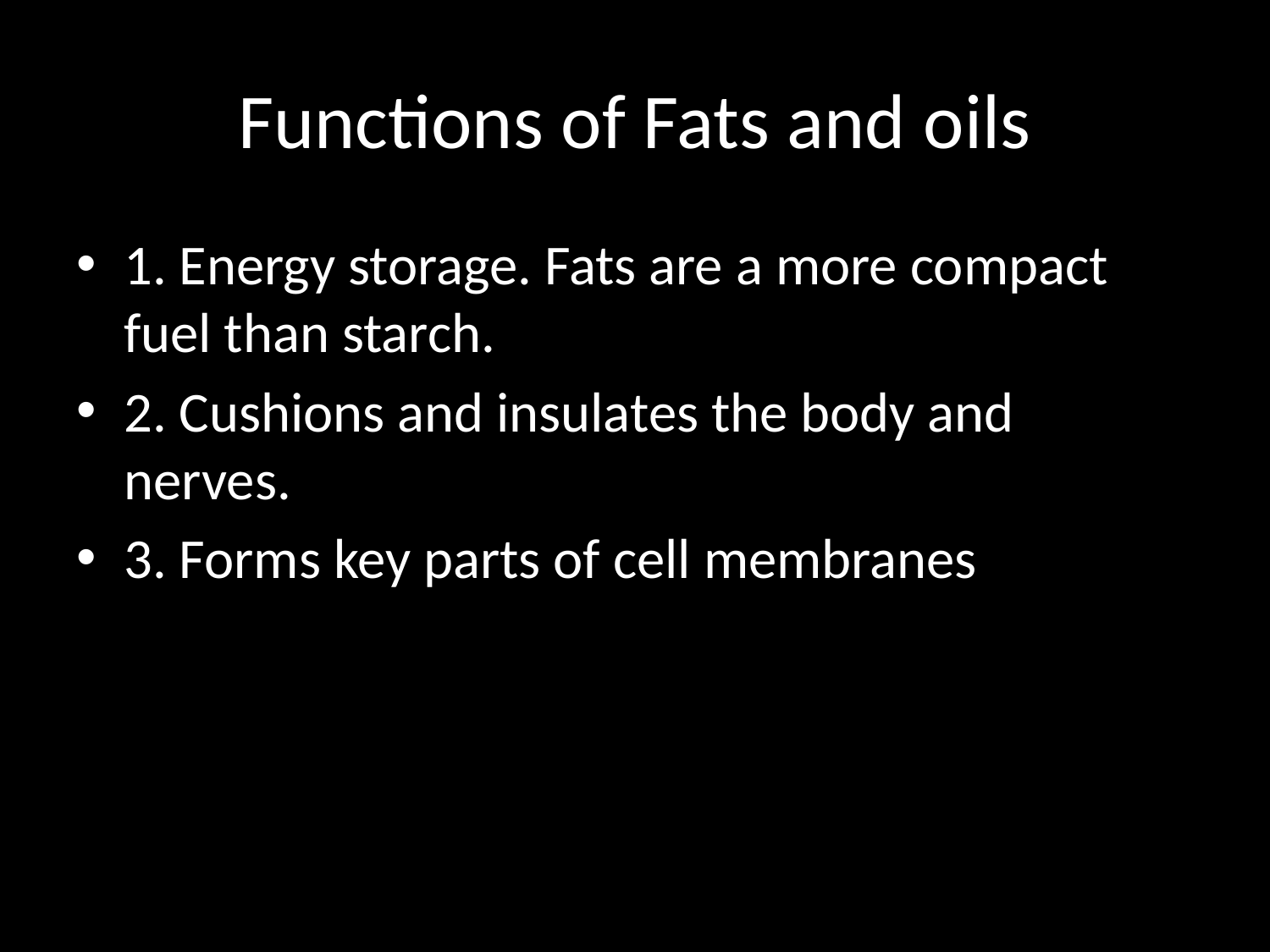

# Functions of Fats and oils
1. Energy storage. Fats are a more compact fuel than starch.
2. Cushions and insulates the body and nerves.
3. Forms key parts of cell membranes